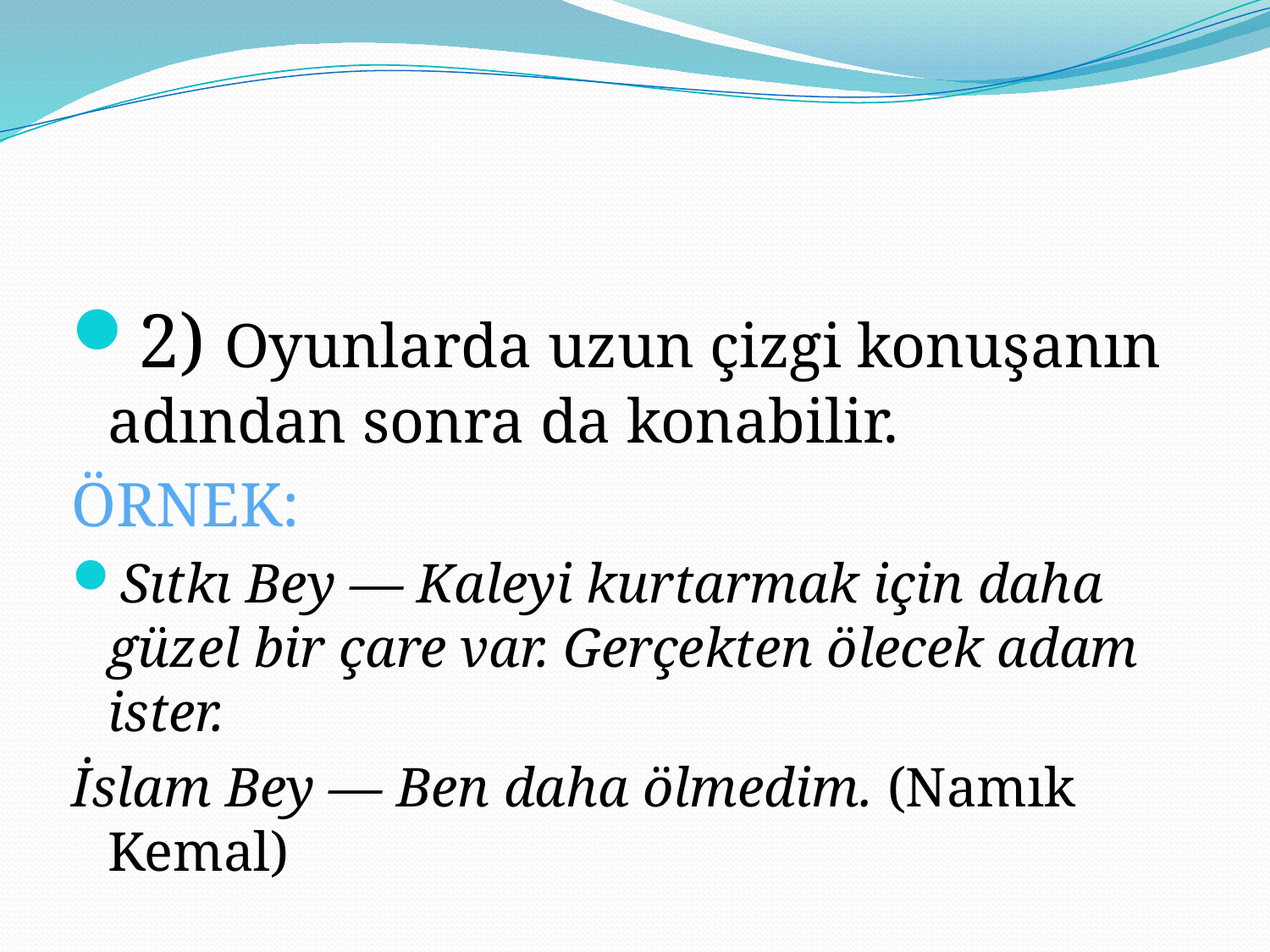

#
2) Oyunlarda uzun çizgi konuşanın adından sonra da konabilir.
ÖRNEK:
Sıtkı Bey — Kaleyi kurtarmak için daha güzel bir çare var. Gerçekten ölecek adam ister.
İslam Bey — Ben daha ölmedim. (Namık Kemal)